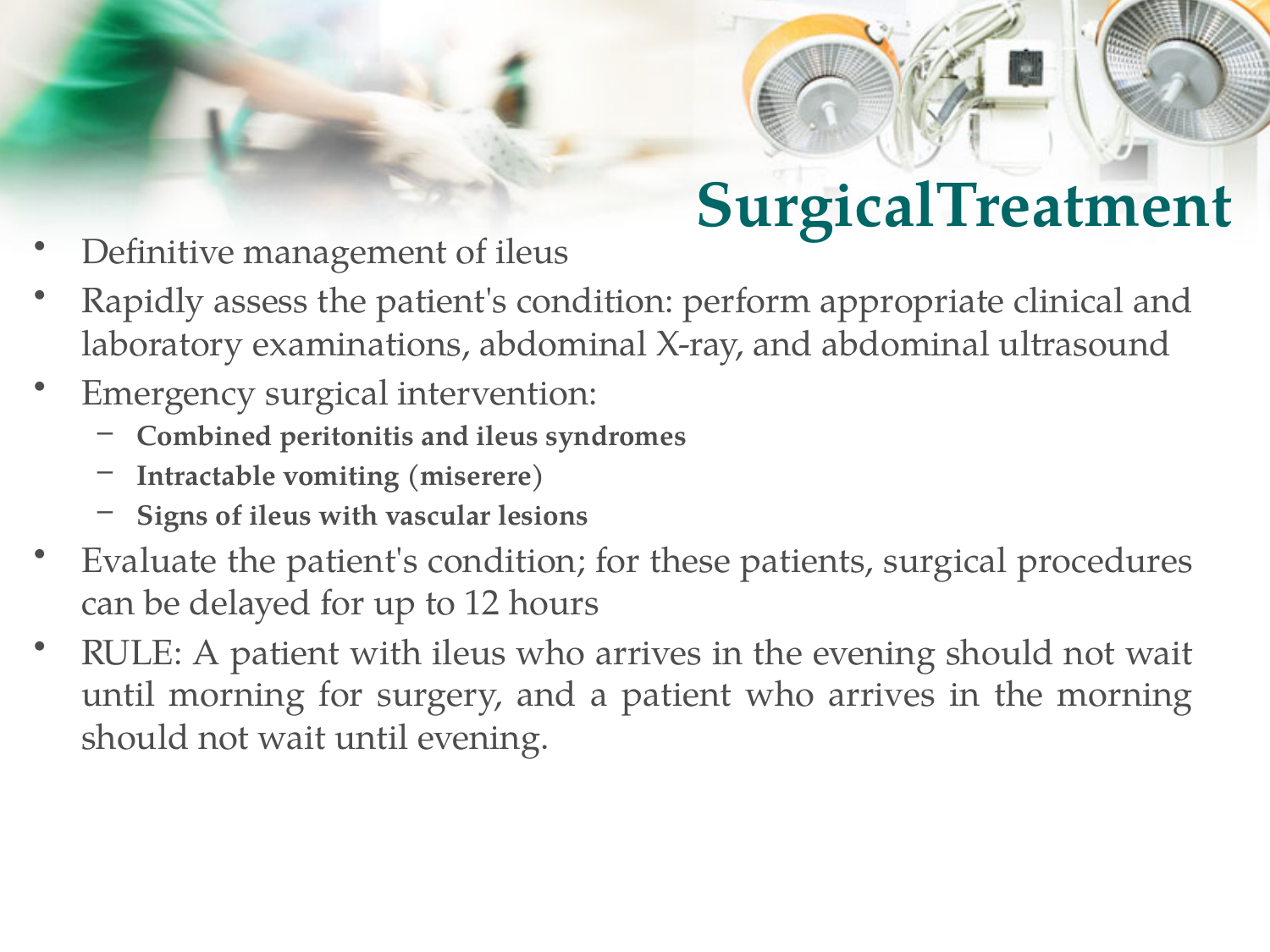

# SurgicalTreatment
Definitive management of ileus
Rapidly assess the patient's condition: perform appropriate clinical and laboratory examinations, abdominal X-ray, and abdominal ultrasound
Emergency surgical intervention:
Combined peritonitis and ileus syndromes
Intractable vomiting (miserere)
Signs of ileus with vascular lesions
Evaluate the patient's condition; for these patients, surgical procedures can be delayed for up to 12 hours
RULE: A patient with ileus who arrives in the evening should not wait until morning for surgery, and a patient who arrives in the morning should not wait until evening.